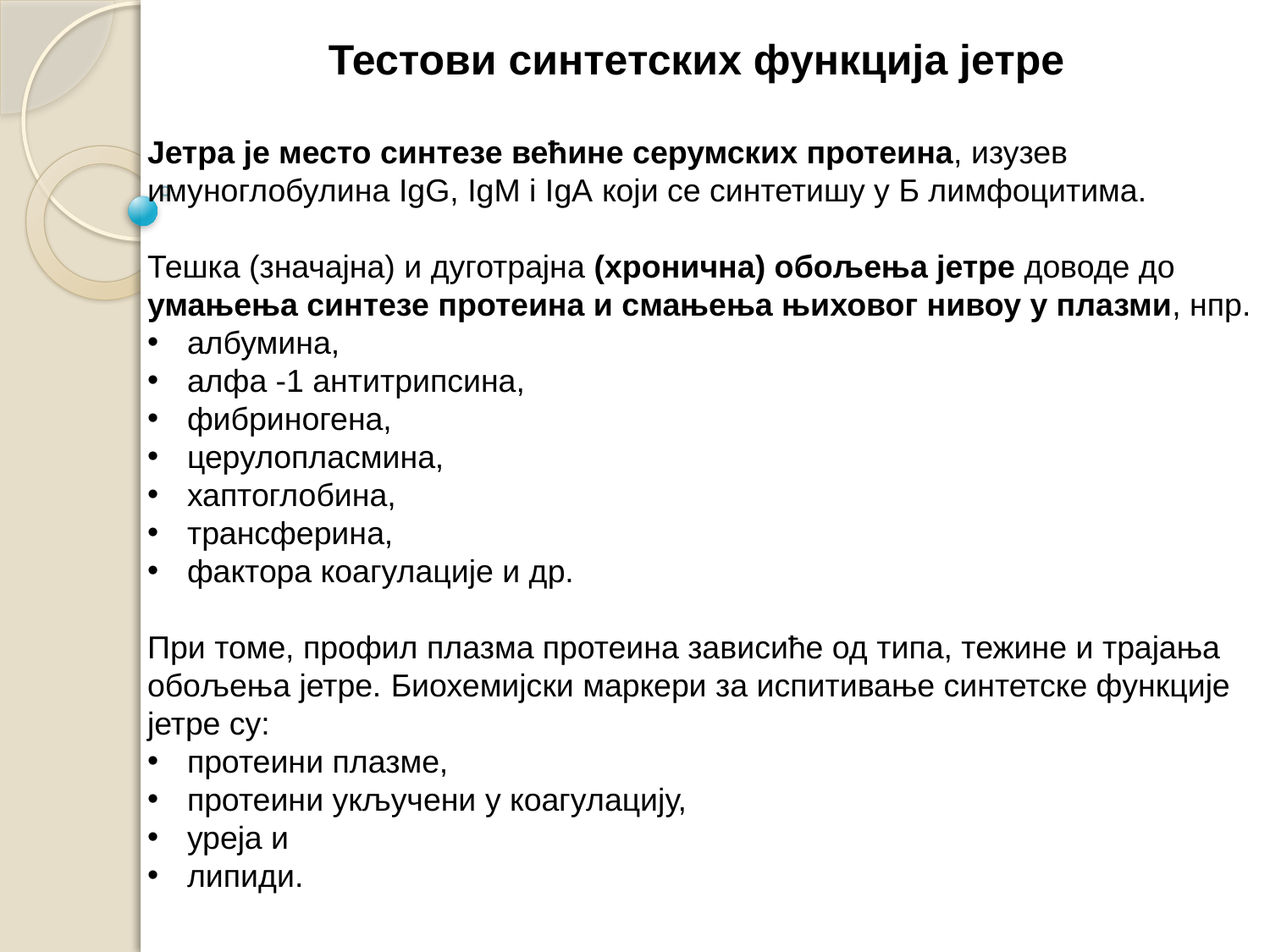

Тестови синтетских функција јетре
Јетра је место синтезе већине серумских протеина, изузев имуноглобулина IgG, IgM i IgA који се синтетишу у Б лимфоцитима.

Тешка (значајна) и дуготрајна (хронична) обољења јетре доводе до умањења синтезе протеина и смањења њиховог нивоу у плазми, нпр.
албумина,
алфа -1 антитрипсина,
фибриногена,
церулопласмина,
хаптоглобина,
трансферина,
фактора коагулације и др.

При томе, профил плазма протеина зависиће од типа, тежине и трајања обољења јетре. Биохемијски маркери за испитивање синтетске функције јетре су:
протеини плазме,
протеини укључени у коагулацију,
уреја и
липиди.